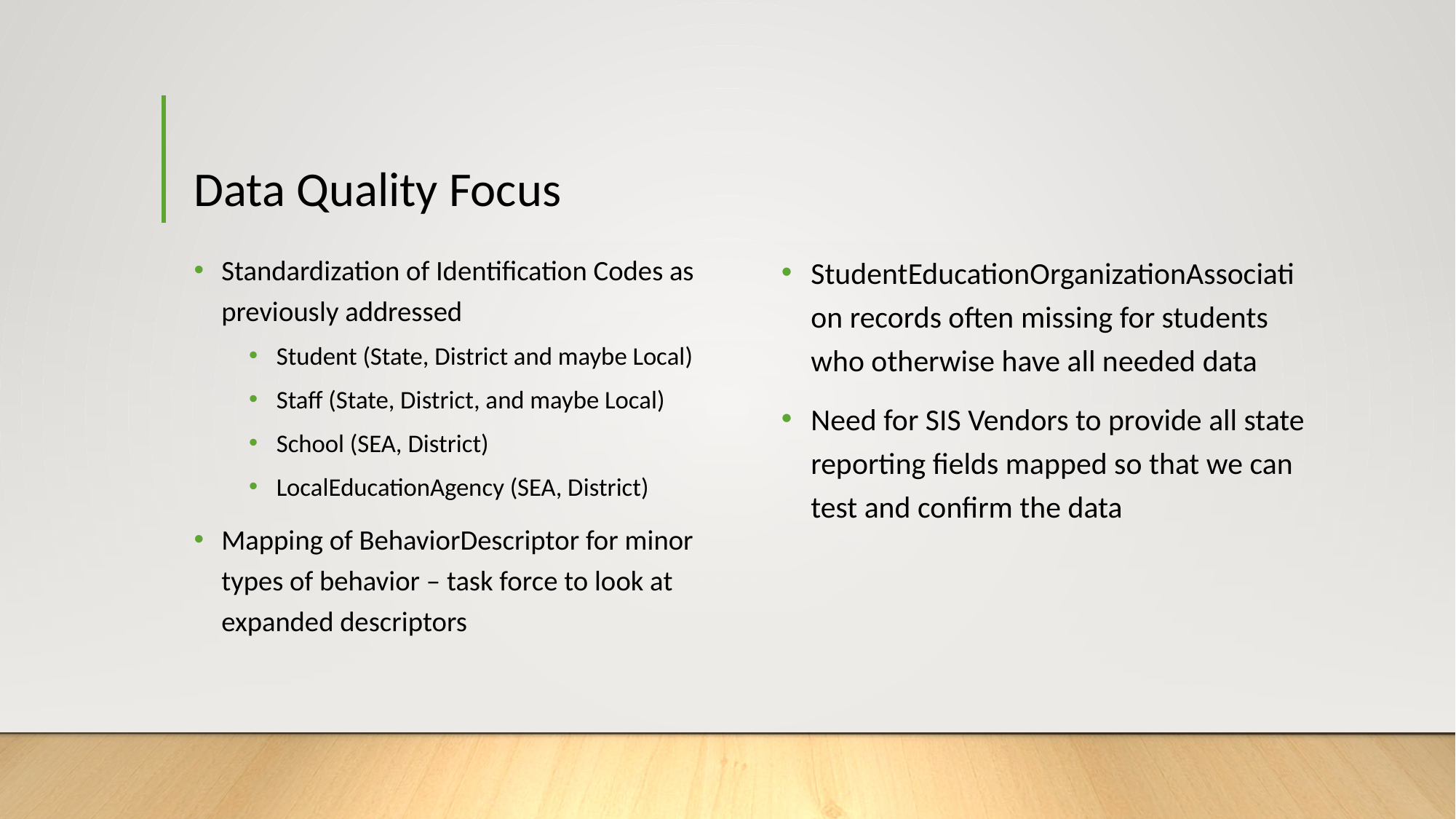

# Data Quality Focus
Standardization of Identification Codes as previously addressed
Student (State, District and maybe Local)
Staff (State, District, and maybe Local)
School (SEA, District)
LocalEducationAgency (SEA, District)
Mapping of BehaviorDescriptor for minor types of behavior – task force to look at expanded descriptors

StudentEducationOrganizationAssociation records often missing for students who otherwise have all needed data
Need for SIS Vendors to provide all state reporting fields mapped so that we can test and confirm the data